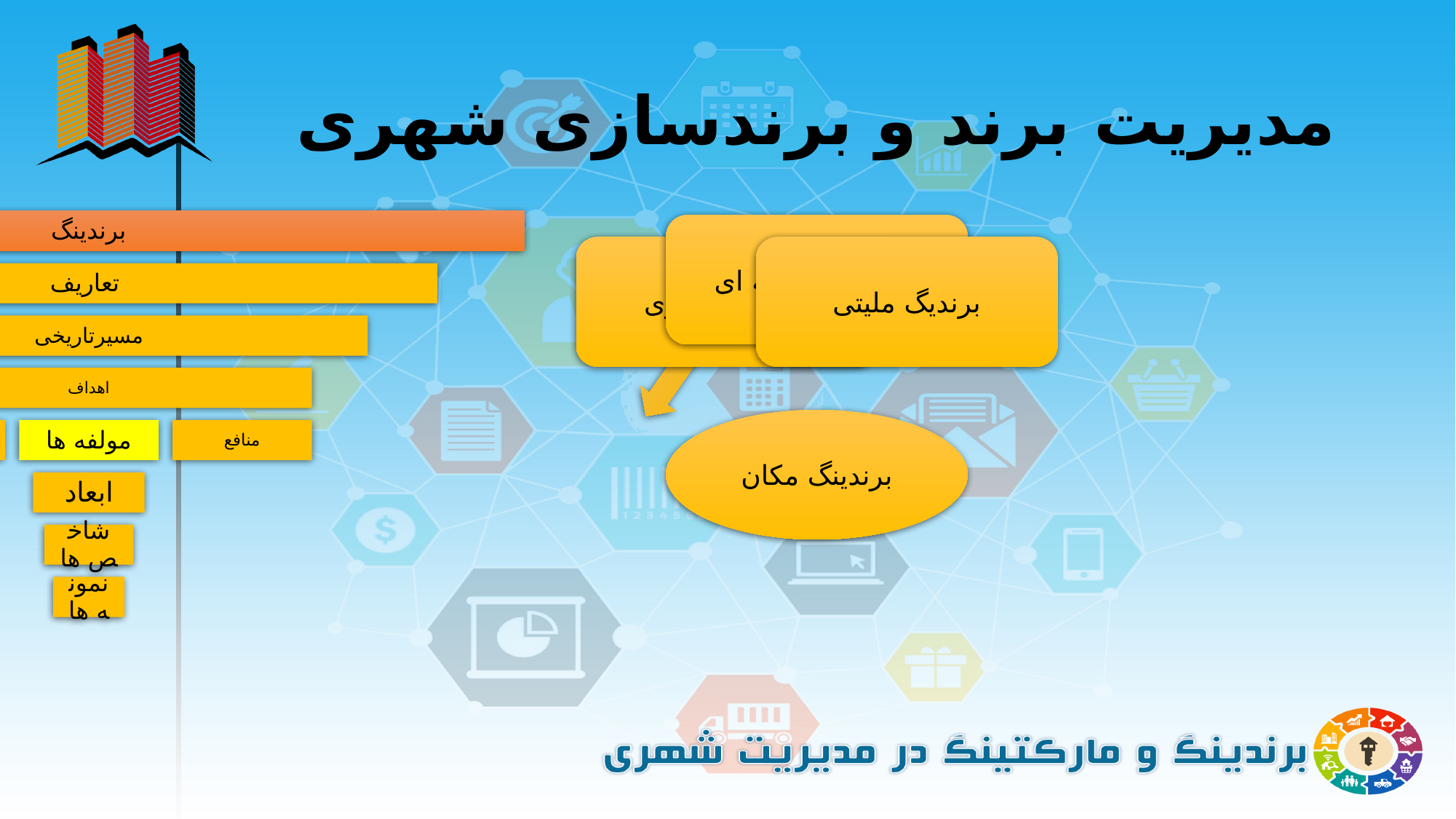

# مدیریت برند و برندسازی شهری
برندینگ
تعاریف
مسیرتاریخی
اهداف
مولفه ها
منافع
ابعاد
شاخص ها
نمونه ها
برندینگ مکان
برندینگ شهری
برندینگ منطقه ای
برندیگ ملیتی